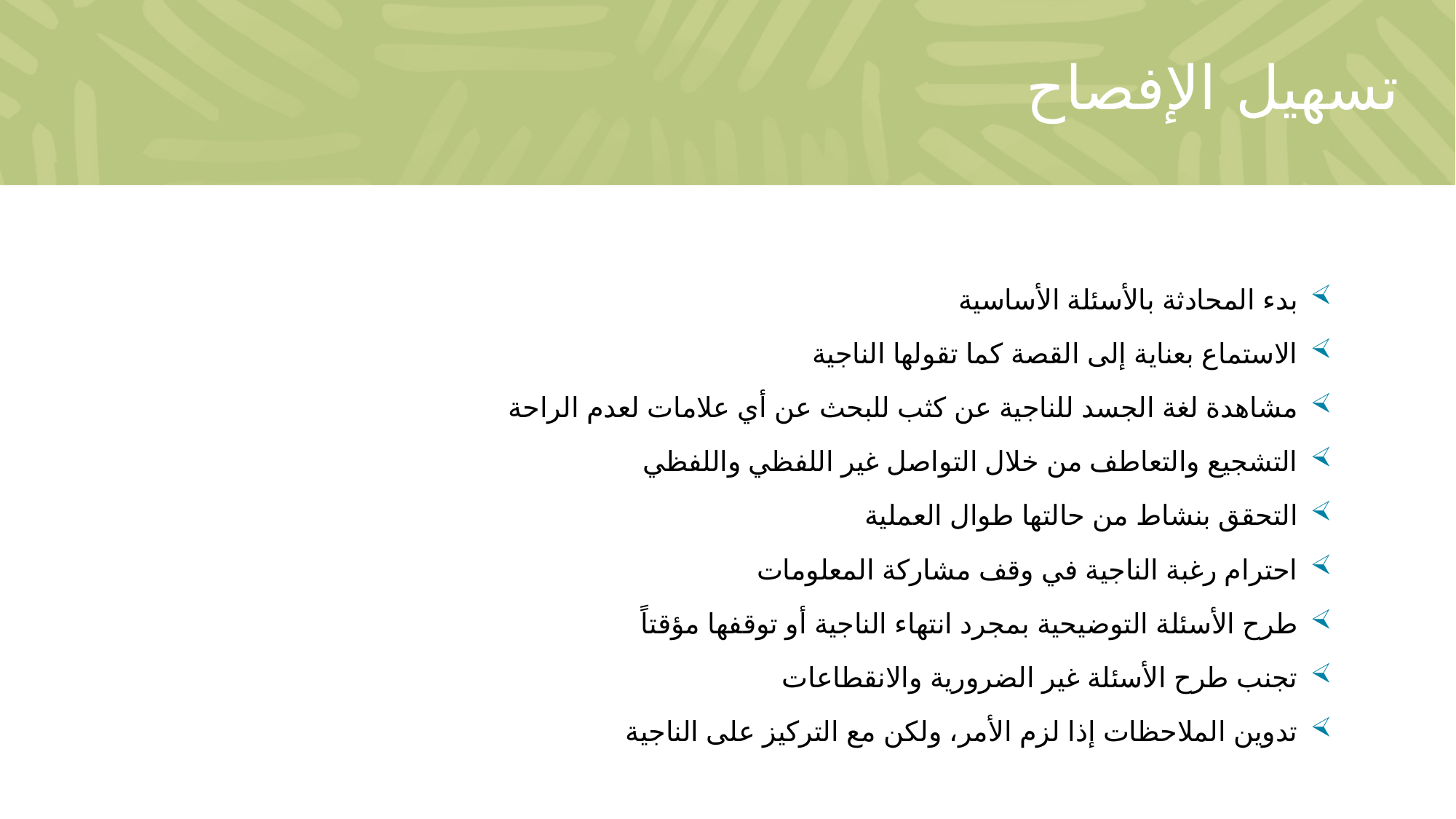

# تسهيل الإفصاح
بدء المحادثة بالأسئلة الأساسية
الاستماع بعناية إلى القصة كما تقولها الناجية
مشاهدة لغة الجسد للناجية عن كثب للبحث عن أي علامات لعدم الراحة
التشجيع والتعاطف من خلال التواصل غير اللفظي واللفظي
التحقق بنشاط من حالتها طوال العملية
احترام رغبة الناجية في وقف مشاركة المعلومات
طرح الأسئلة التوضيحية بمجرد انتهاء الناجية أو توقفها مؤقتاً
تجنب طرح الأسئلة غير الضرورية والانقطاعات
تدوين الملاحظات إذا لزم الأمر، ولكن مع التركيز على الناجية